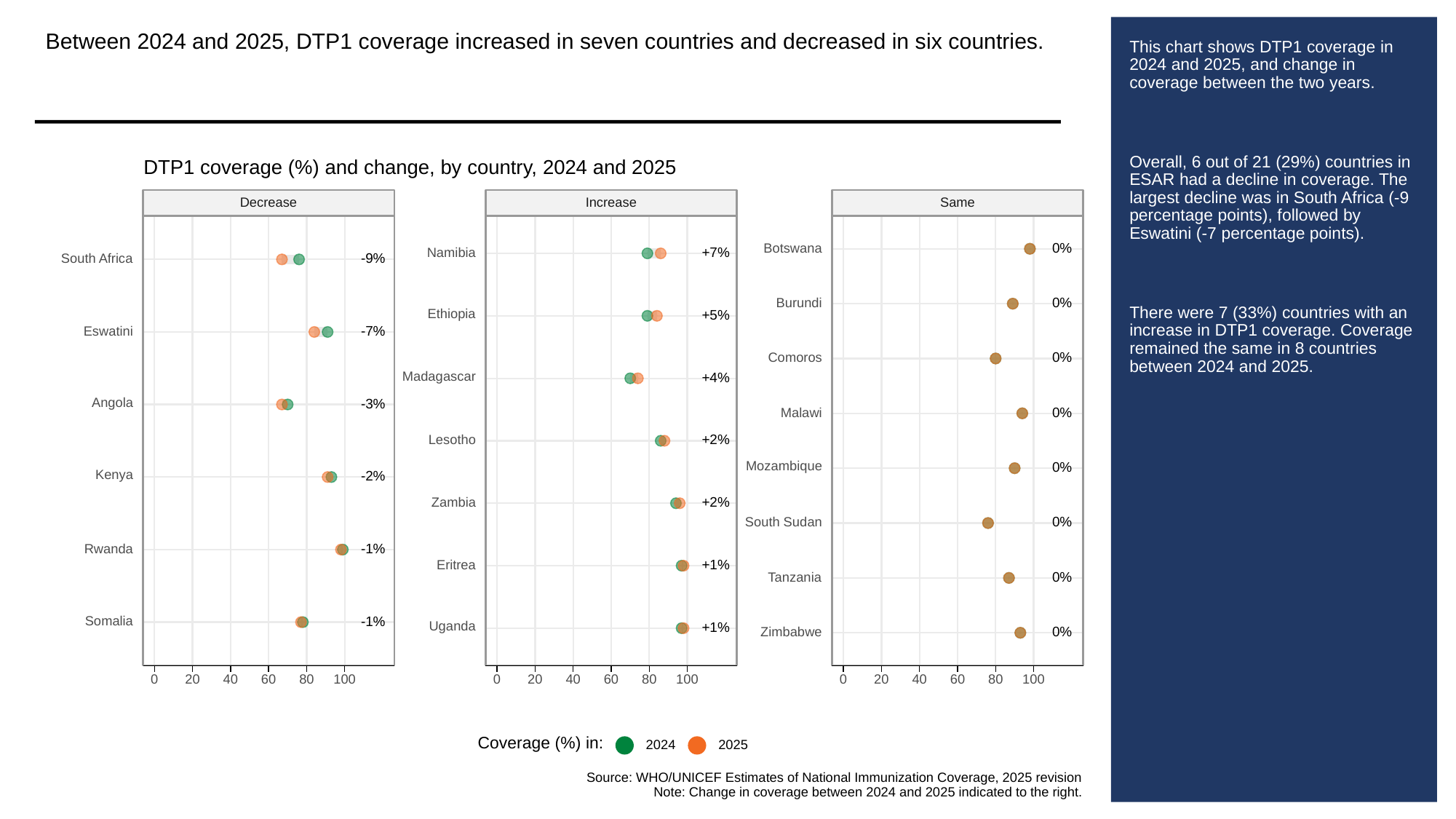

Between 2024 and 2025, DTP1 coverage increased in seven countries and decreased in six countries.
# This chart shows DTP1 coverage in 2024 and 2025, and change in coverage between the two years.

Overall, 6 out of 21 (29%) countries in ESAR had a decline in coverage. The largest decline was in South Africa (-9 percentage points), followed by Eswatini (-7 percentage points).

There were 7 (33%) countries with an increase in DTP1 coverage. Coverage remained the same in 8 countries between 2024 and 2025.

DTP1 coverage (%) and change, by country, 2024 and 2025

Same
Decrease
Increase

0%

Botswana
+7%

Namibia

-9%

South Africa

0%

Burundi

Ethiopia
+5%

-7%

Eswatini

0%

Comoros

Madagascar
+4%

Angola
-3%

0%

Malawi

+2%

Lesotho

Mozambique
0%

Kenya
-2%

+2%

Zambia

0%

South Sudan

-1%

Rwanda

+1%

Eritrea

0%

Tanzania

-1%

Somalia
Uganda

+1%

0%

Zimbabwe

0
20
40
60
80
100
0
20
40
60
80
100
0
20
40
60
80
100
Coverage (%) in:

2024
2025
Source: WHO/UNICEF Estimates of National Immunization Coverage, 2025 revision
Note: Change in coverage between 2024 and 2025 indicated to the right.